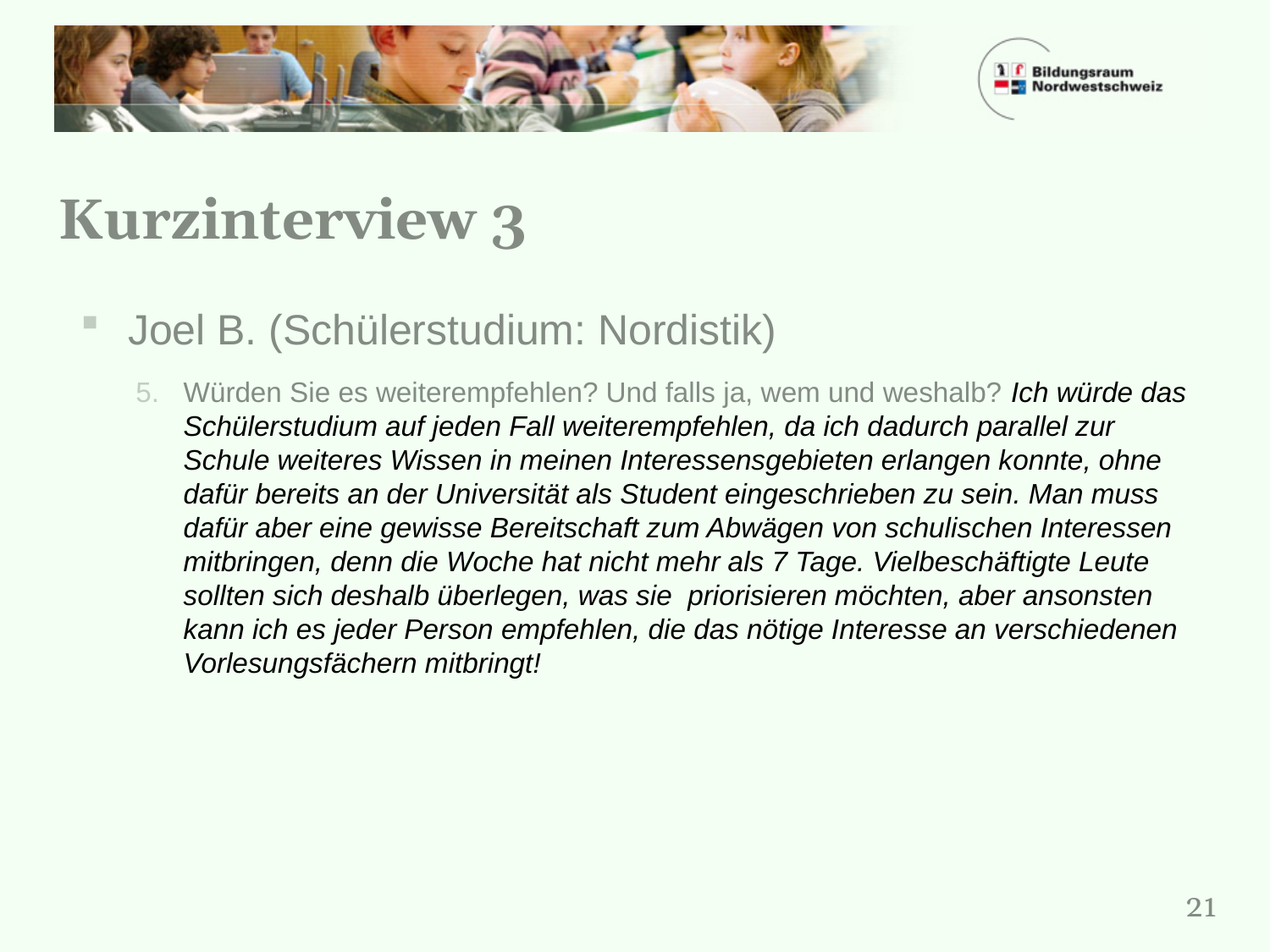

# Kurzinterview 3
Joel B. (Schülerstudium: Nordistik)
Würden Sie es weiterempfehlen? Und falls ja, wem und weshalb? Ich würde das Schülerstudium auf jeden Fall weiterempfehlen, da ich dadurch parallel zur Schule weiteres Wissen in meinen Interessensgebieten erlangen konnte, ohne dafür bereits an der Universität als Student eingeschrieben zu sein. Man muss dafür aber eine gewisse Bereitschaft zum Abwägen von schulischen Interessen mitbringen, denn die Woche hat nicht mehr als 7 Tage. Vielbeschäftigte Leute sollten sich deshalb überlegen, was sie  priorisieren möchten, aber ansonsten kann ich es jeder Person empfehlen, die das nötige Interesse an verschiedenen Vorlesungsfächern mitbringt!

21